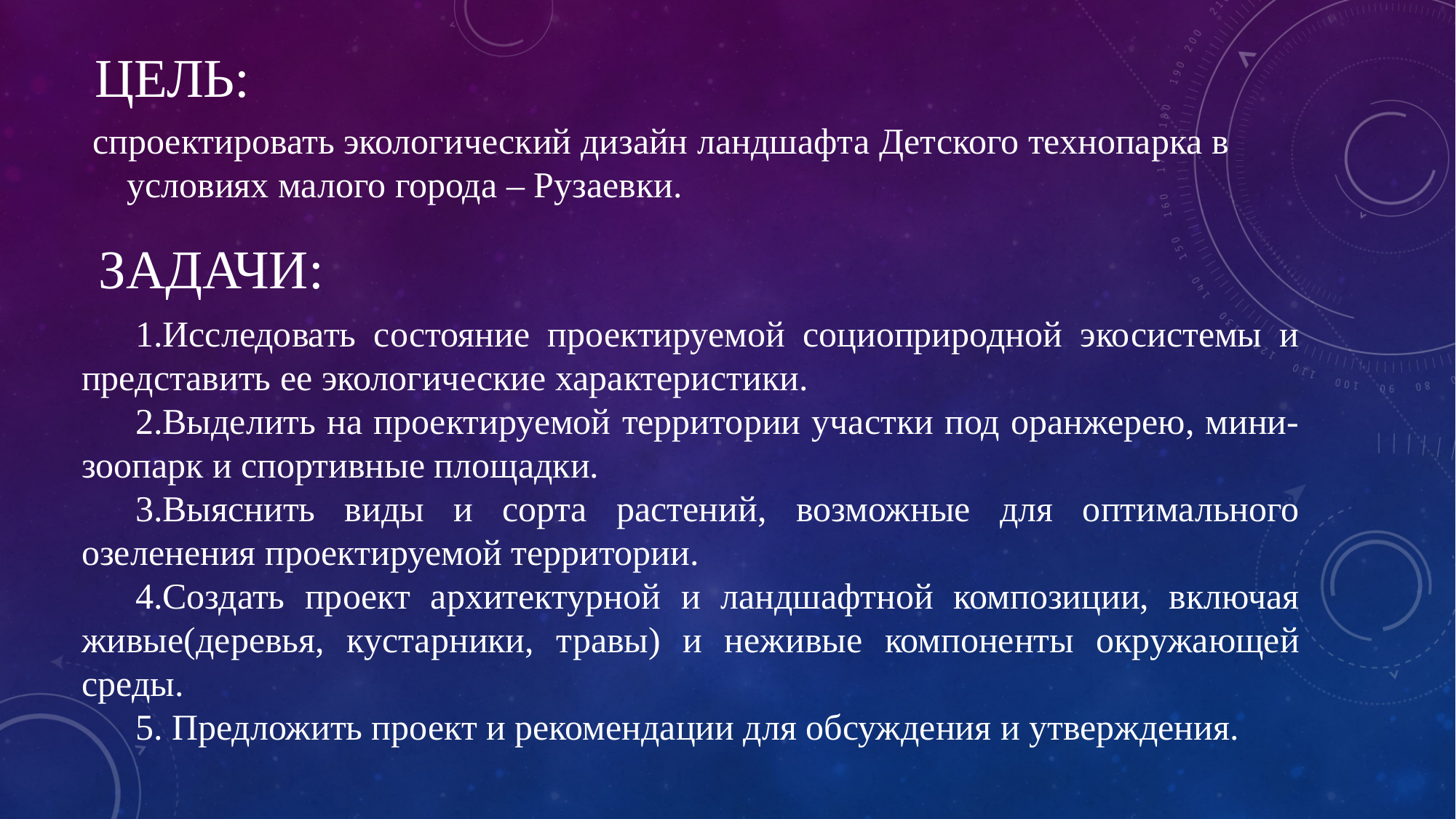

# Цель:
спроектировать экологический дизайн ландшафта Детского технопарка в условиях малого города – Рузаевки.
ЗАДАЧИ:
1.Исследовать состояние проектируемой социоприродной экосистемы и представить ее экологические характеристики.
2.Выделить на проектируемой территории участки под оранжерею, мини-зоопарк и спортивные площадки.
3.Выяснить виды и сорта растений, возможные для оптимального озеленения проектируемой территории.
4.Создать проект архитектурной и ландшафтной композиции, включая живые(деревья, кустарники, травы) и неживые компоненты окружающей среды.
5. Предложить проект и рекомендации для обсуждения и утверждения.